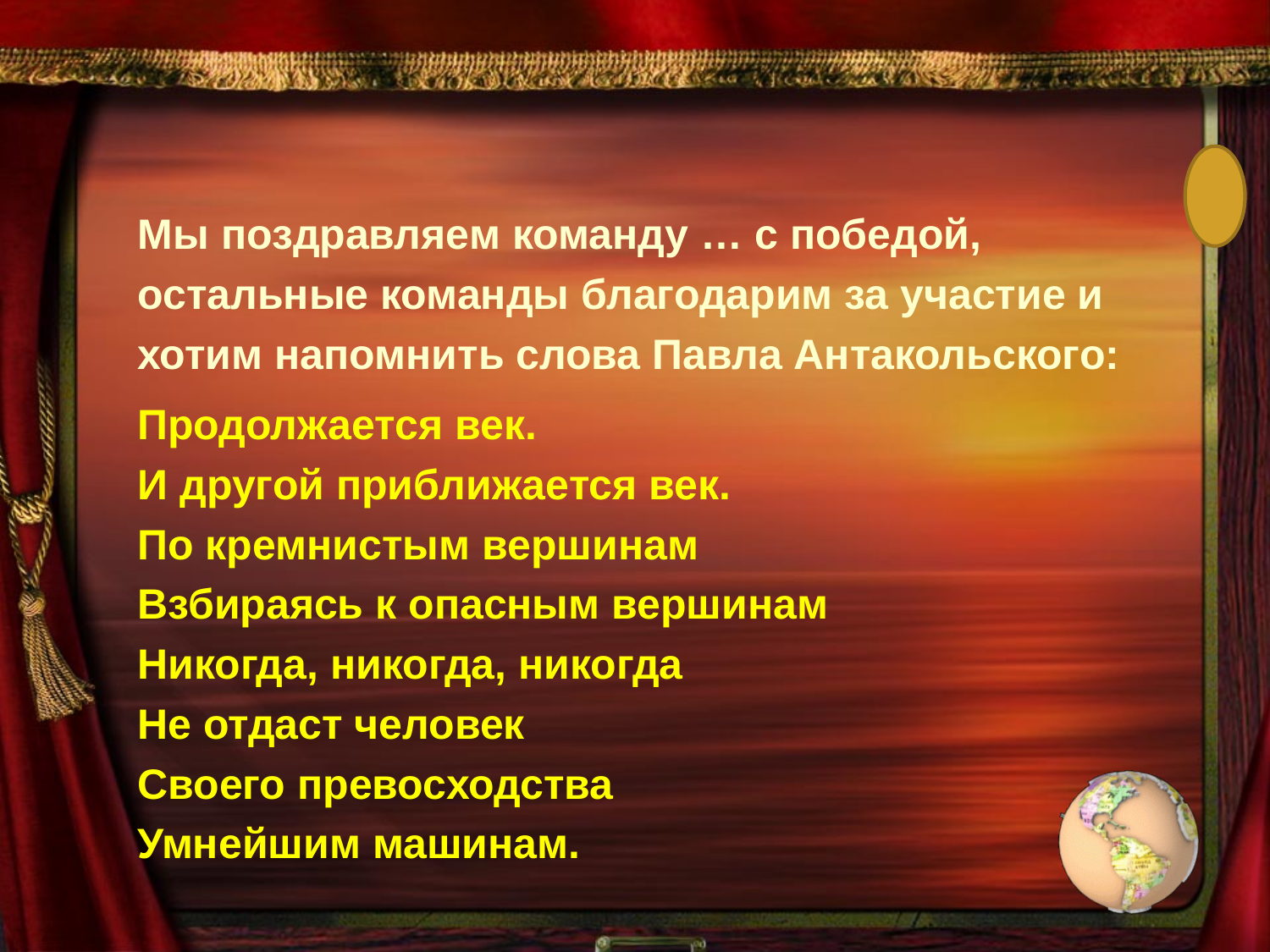

Мы поздравляем команду … с победой, остальные команды благодарим за участие и хотим напомнить слова Павла Антакольского:
Продолжается век.
И другой приближается век.
По кремнистым вершинам
Взбираясь к опасным вершинам
Никогда, никогда, никогда
Не отдаст человек
Своего превосходства
Умнейшим машинам.